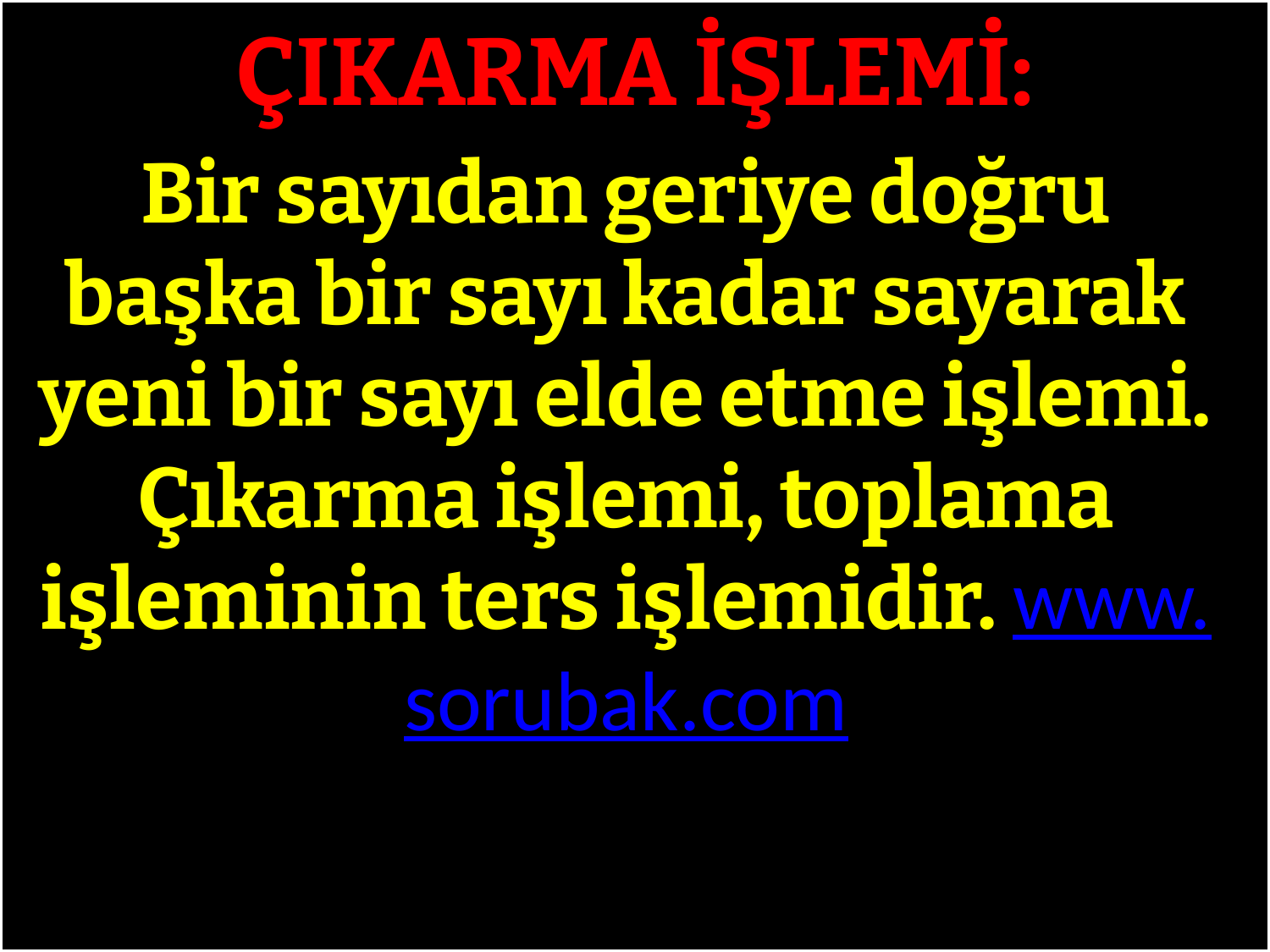

ÇIKARMA İŞLEMİ:
Bir sayıdan geriye doğru başka bir sayı kadar sayarak yeni bir sayı elde etme işlemi. Çıkarma işlemi, toplama işleminin ters işlemidir. www.sorubak.com

#